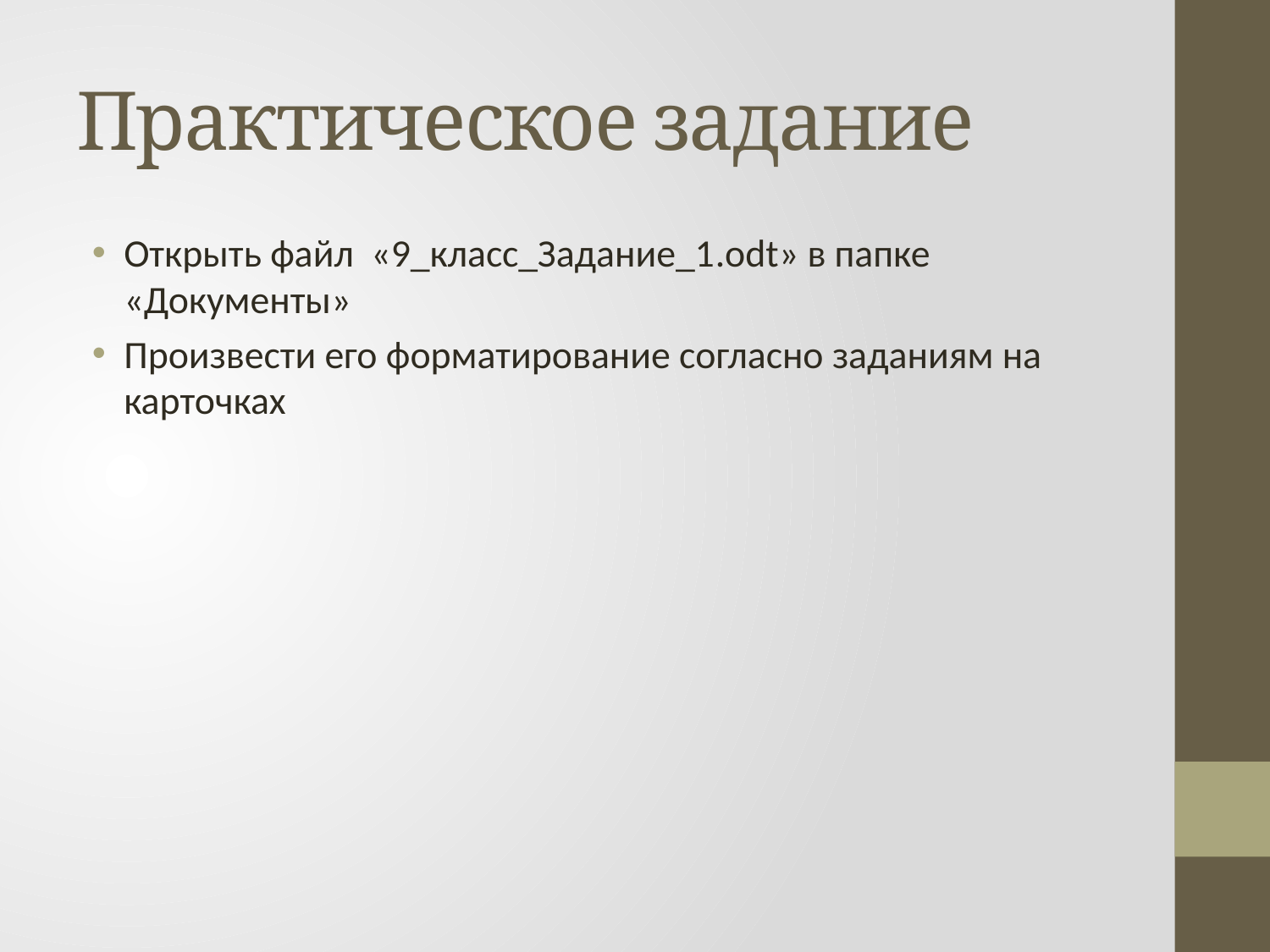

# Практическое задание
Открыть файл  «9_класс_Задание_1.odt» в папке «Документы»
Произвести его форматирование согласно заданиям на карточках